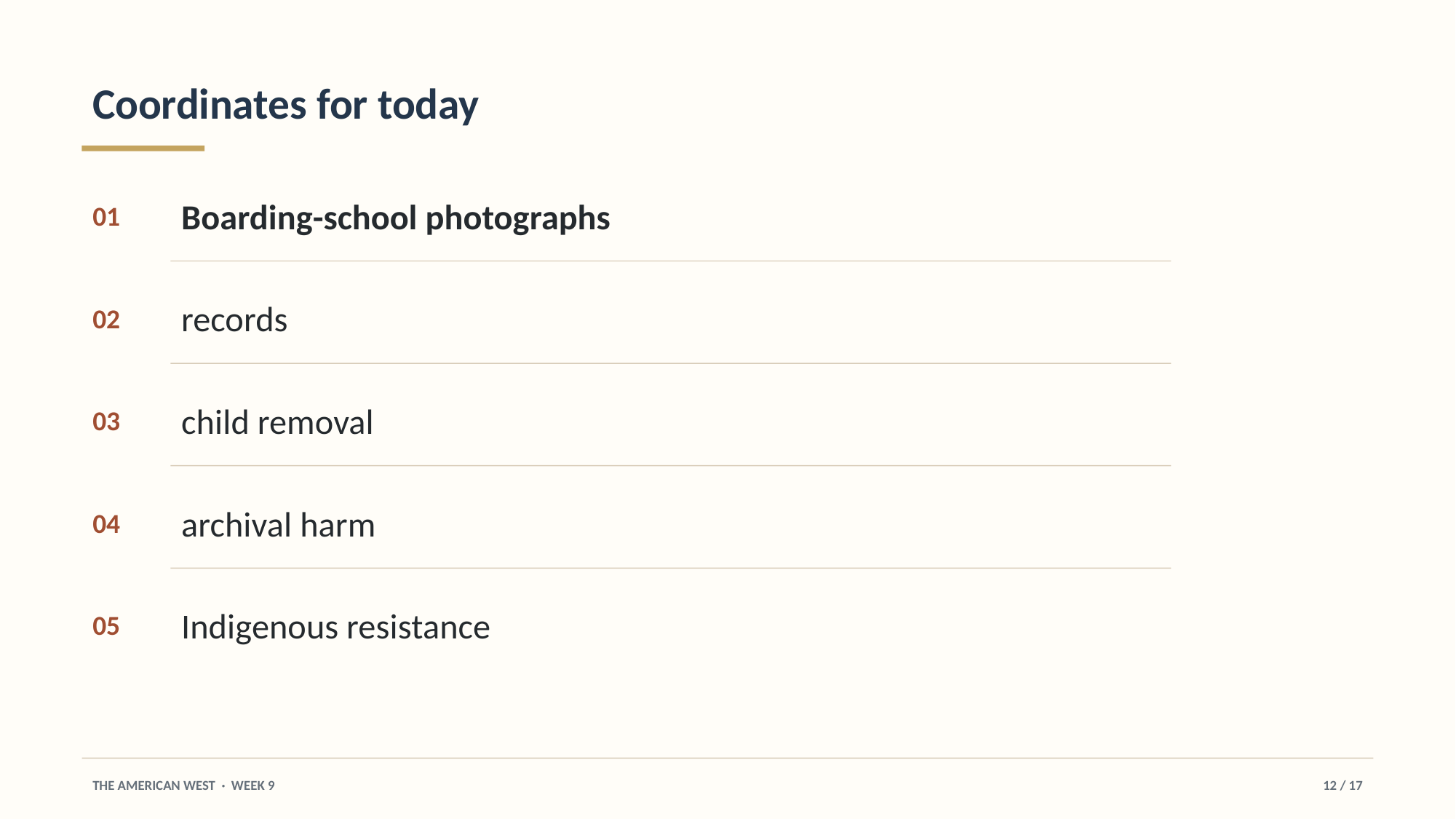

Coordinates for today

Boarding-school photographs
01

records
02

child removal
03

archival harm
04

Indigenous resistance
05

THE AMERICAN WEST  ·  WEEK 9
12 / 17